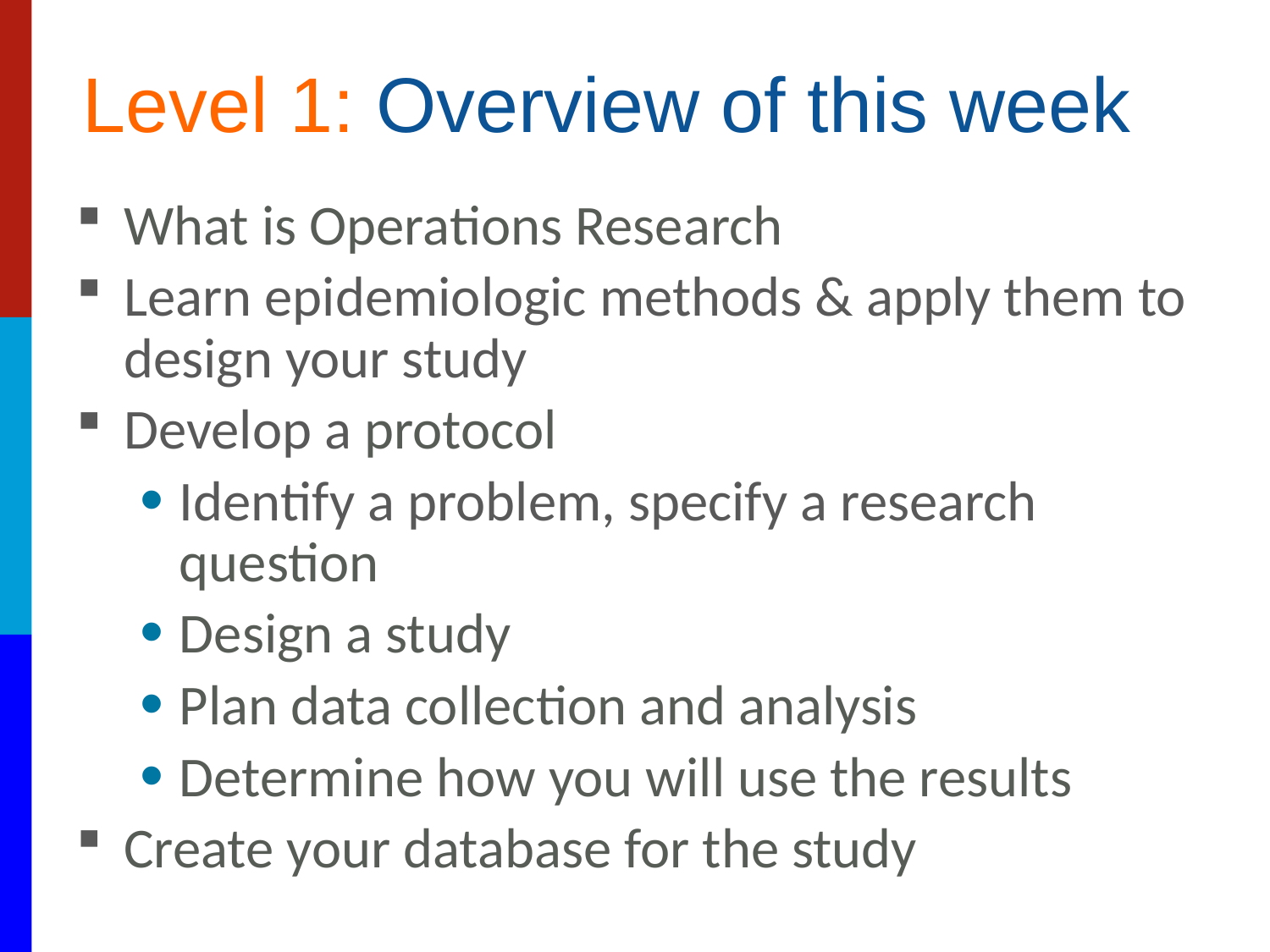

# Level 1: Overview of this week
What is Operations Research
Learn epidemiologic methods & apply them to design your study
Develop a protocol
Identify a problem, specify a research question
Design a study
Plan data collection and analysis
Determine how you will use the results
Create your database for the study